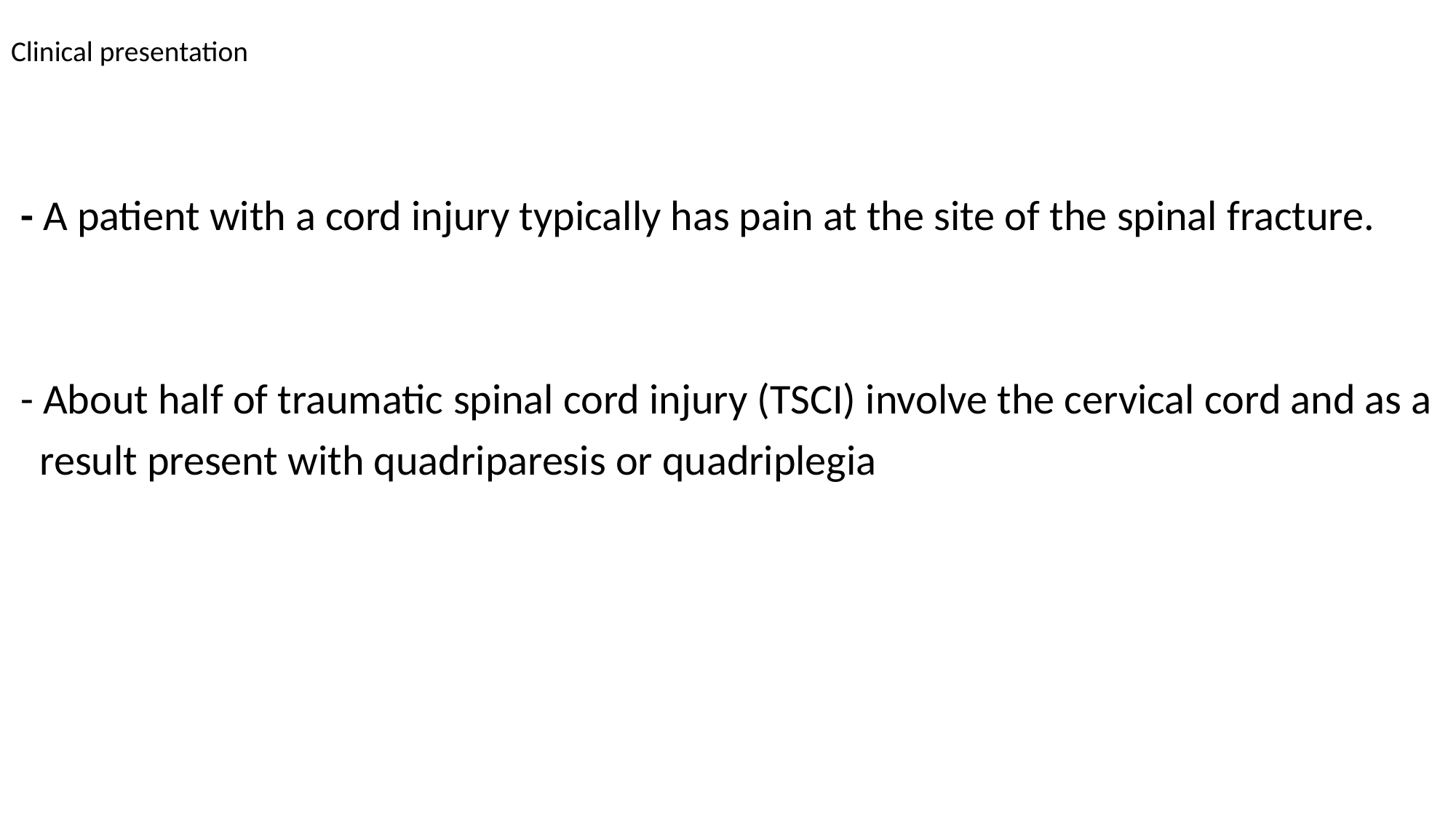

# Clinical presentation

 - A patient with a cord injury typically has pain at the site of the spinal fracture.

 - About half of traumatic spinal cord injury (TSCI) involve the cervical cord and as a
   result present with quadriparesis or quadriplegia